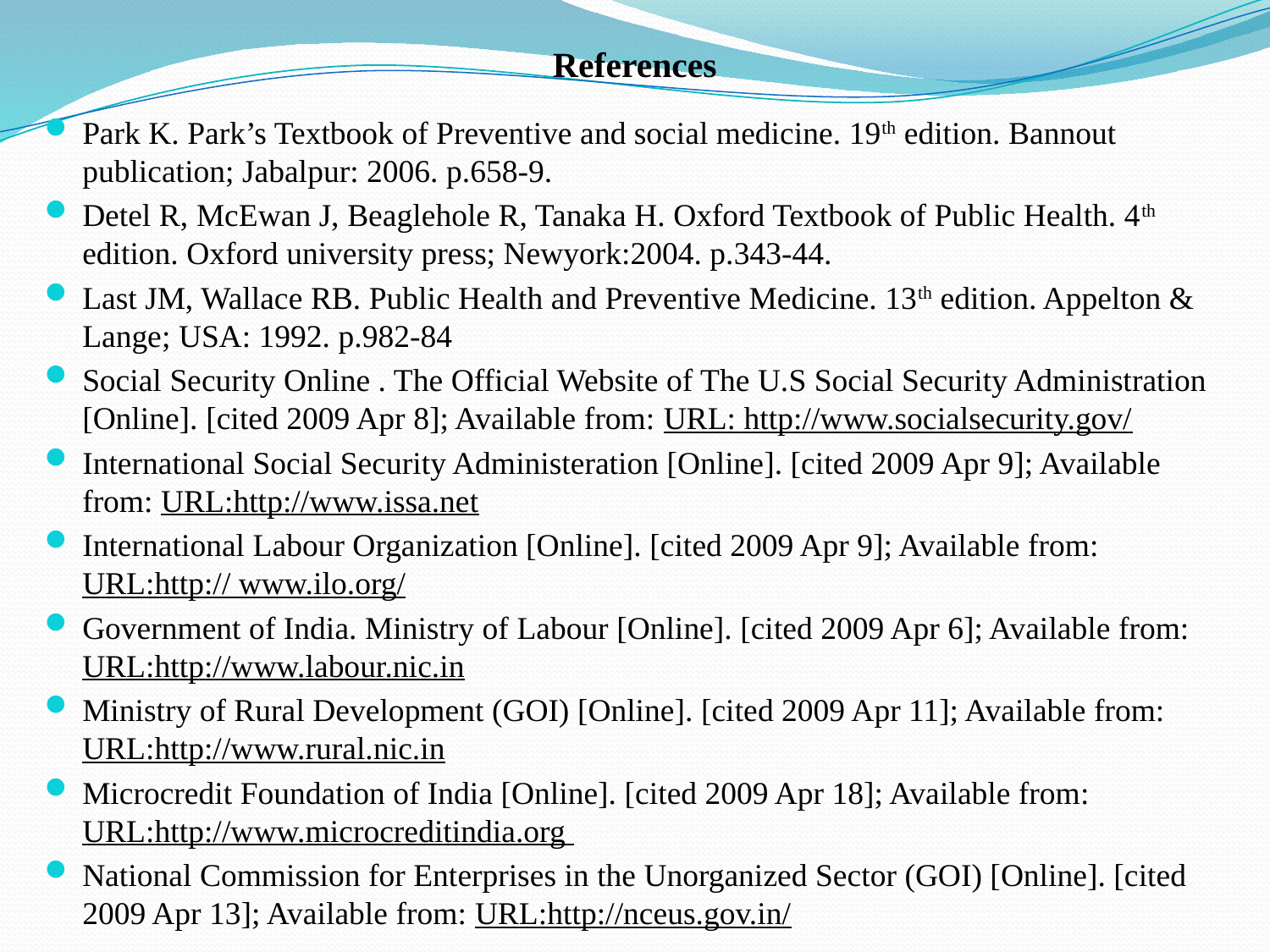

# References
Park K. Park’s Textbook of Preventive and social medicine. 19th edition. Bannout publication; Jabalpur: 2006. p.658-9.
Detel R, McEwan J, Beaglehole R, Tanaka H. Oxford Textbook of Public Health. 4th edition. Oxford university press; Newyork:2004. p.343-44.
Last JM, Wallace RB. Public Health and Preventive Medicine. 13th edition. Appelton & Lange; USA: 1992. p.982-84
Social Security Online . The Official Website of The U.S Social Security Administration [Online]. [cited 2009 Apr 8]; Available from: URL: http://www.socialsecurity.gov/
International Social Security Administeration [Online]. [cited 2009 Apr 9]; Available from: URL:http://www.issa.net
International Labour Organization [Online]. [cited 2009 Apr 9]; Available from: URL:http:// www.ilo.org/
Government of India. Ministry of Labour [Online]. [cited 2009 Apr 6]; Available from: URL:http://www.labour.nic.in
Ministry of Rural Development (GOI) [Online]. [cited 2009 Apr 11]; Available from: URL:http://www.rural.nic.in
Microcredit Foundation of India [Online]. [cited 2009 Apr 18]; Available from: URL:http://www.microcreditindia.org
National Commission for Enterprises in the Unorganized Sector (GOI) [Online]. [cited 2009 Apr 13]; Available from: URL:http://nceus.gov.in/